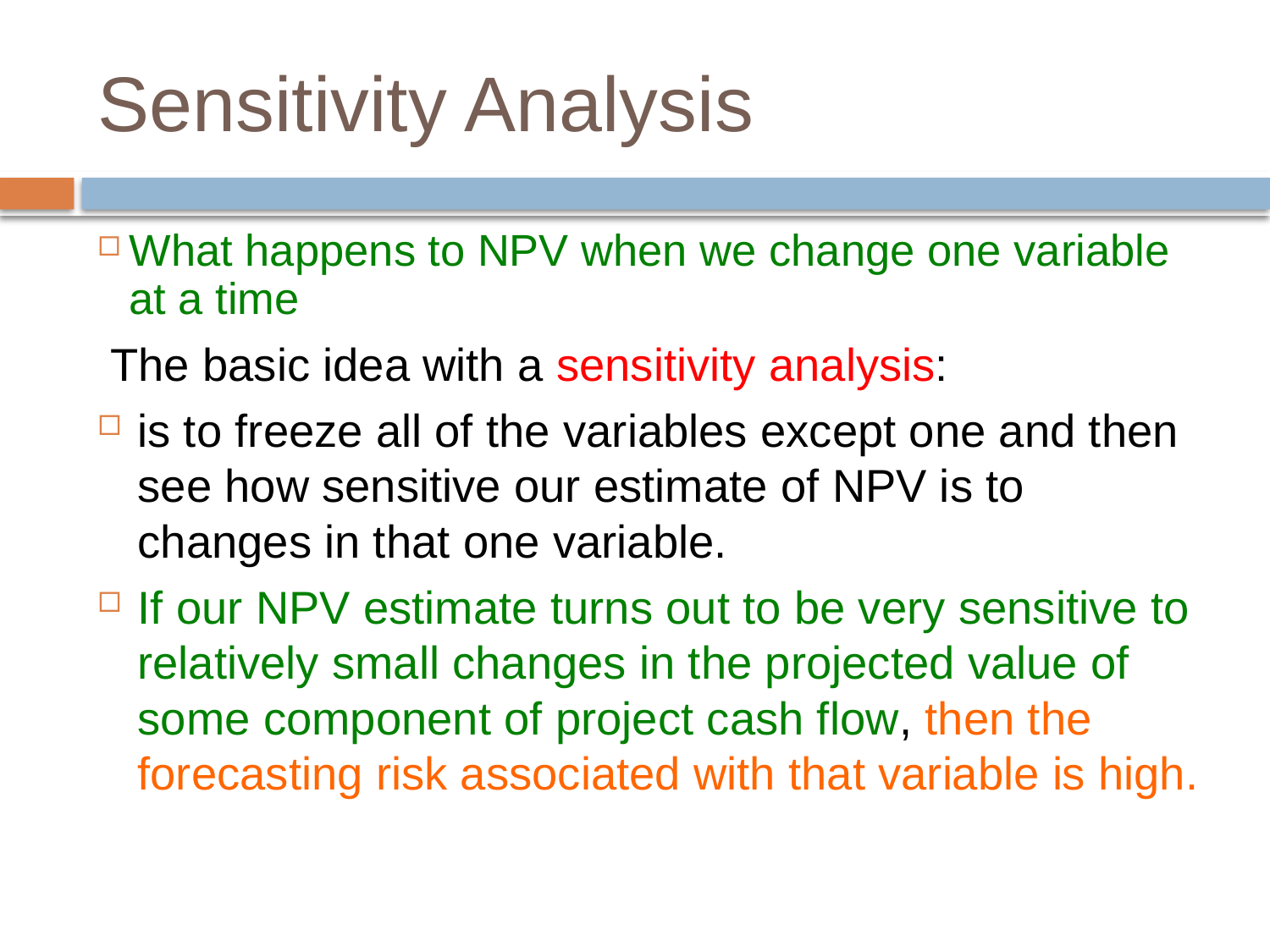

# Sensitivity Analysis
What happens to NPV when we change one variable at a time
 The basic idea with a sensitivity analysis:
is to freeze all of the variables except one and then see how sensitive our estimate of NPV is to changes in that one variable.
If our NPV estimate turns out to be very sensitive to relatively small changes in the projected value of some component of project cash flow, then the forecasting risk associated with that variable is high.